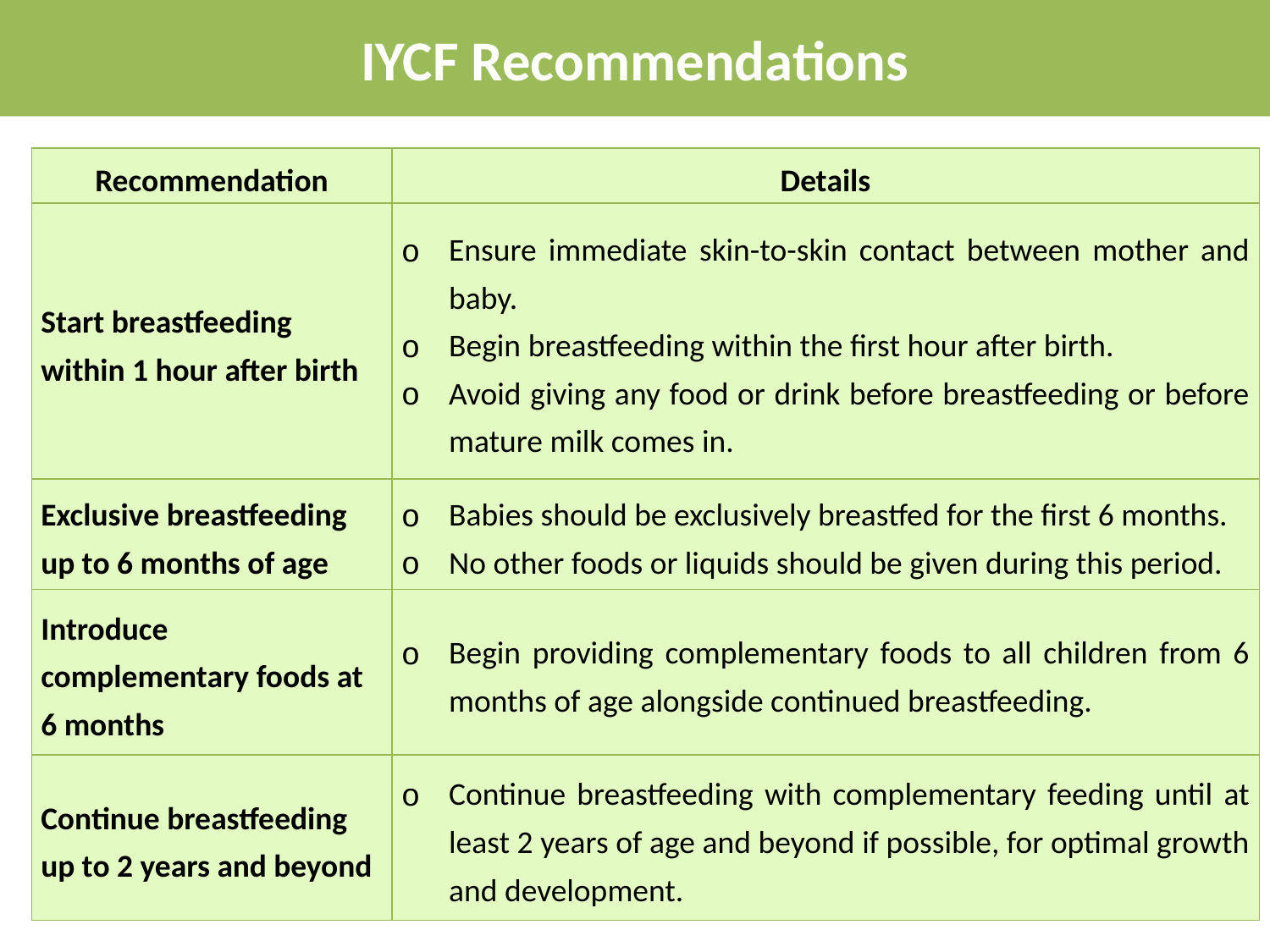

IYCF Recommendations
| Recommendation | Details |
| --- | --- |
| Start breastfeeding within 1 hour after birth | Ensure immediate skin-to-skin contact between mother and baby. Begin breastfeeding within the first hour after birth. Avoid giving any food or drink before breastfeeding or before mature milk comes in. |
| Exclusive breastfeeding up to 6 months of age | Babies should be exclusively breastfed for the first 6 months. No other foods or liquids should be given during this period. |
| Introduce complementary foods at 6 months | Begin providing complementary foods to all children from 6 months of age alongside continued breastfeeding. |
| Continue breastfeeding up to 2 years and beyond | Continue breastfeeding with complementary feeding until at least 2 years of age and beyond if possible, for optimal growth and development. |